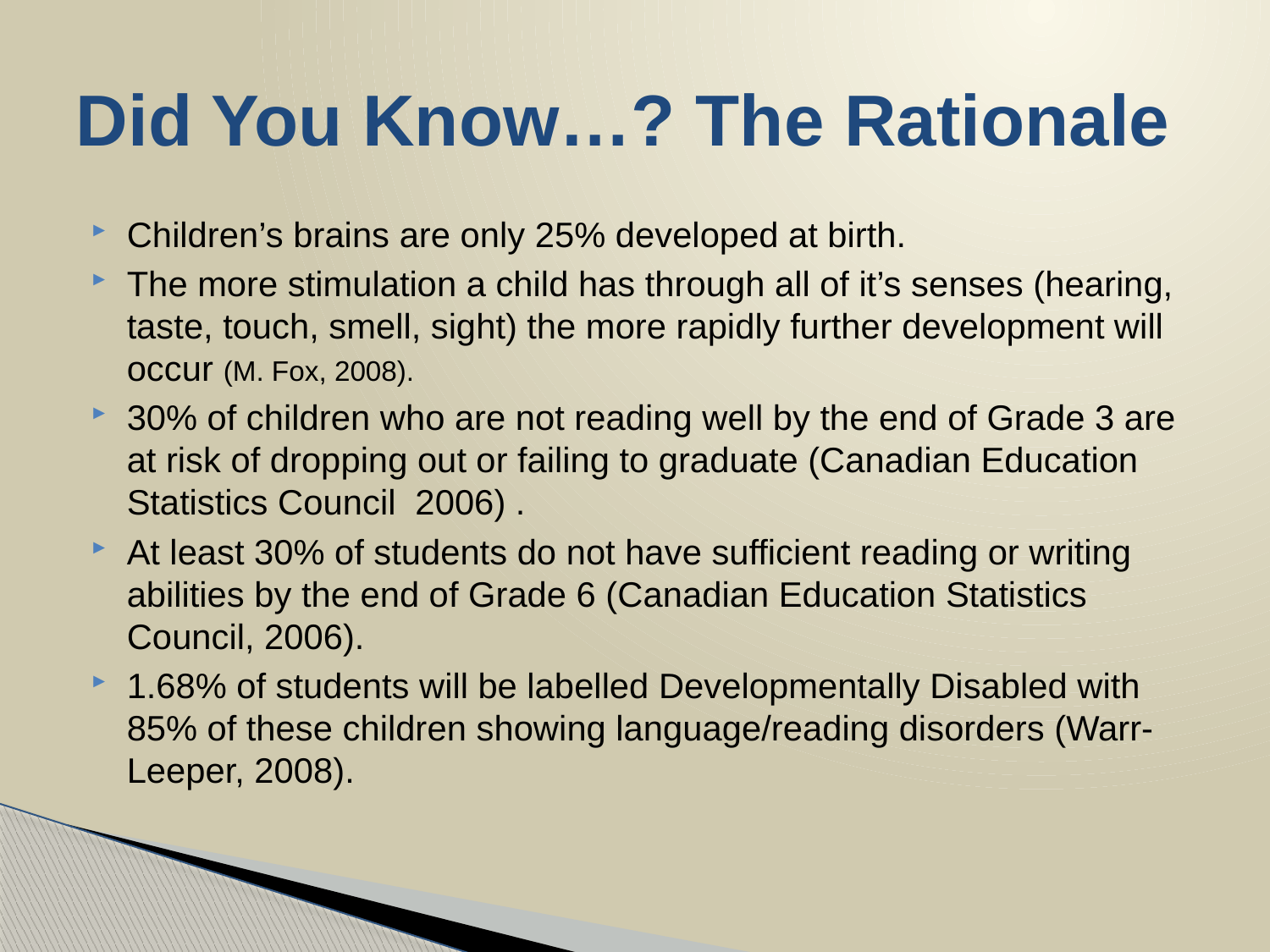

# Did You Know…? The Rationale
Children’s brains are only 25% developed at birth.
The more stimulation a child has through all of it’s senses (hearing, taste, touch, smell, sight) the more rapidly further development will occur (M. Fox, 2008).
30% of children who are not reading well by the end of Grade 3 are at risk of dropping out or failing to graduate (Canadian Education Statistics Council  2006) .
At least 30% of students do not have sufficient reading or writing abilities by the end of Grade 6 (Canadian Education Statistics Council, 2006).
1.68% of students will be labelled Developmentally Disabled with 85% of these children showing language/reading disorders (Warr-Leeper, 2008).